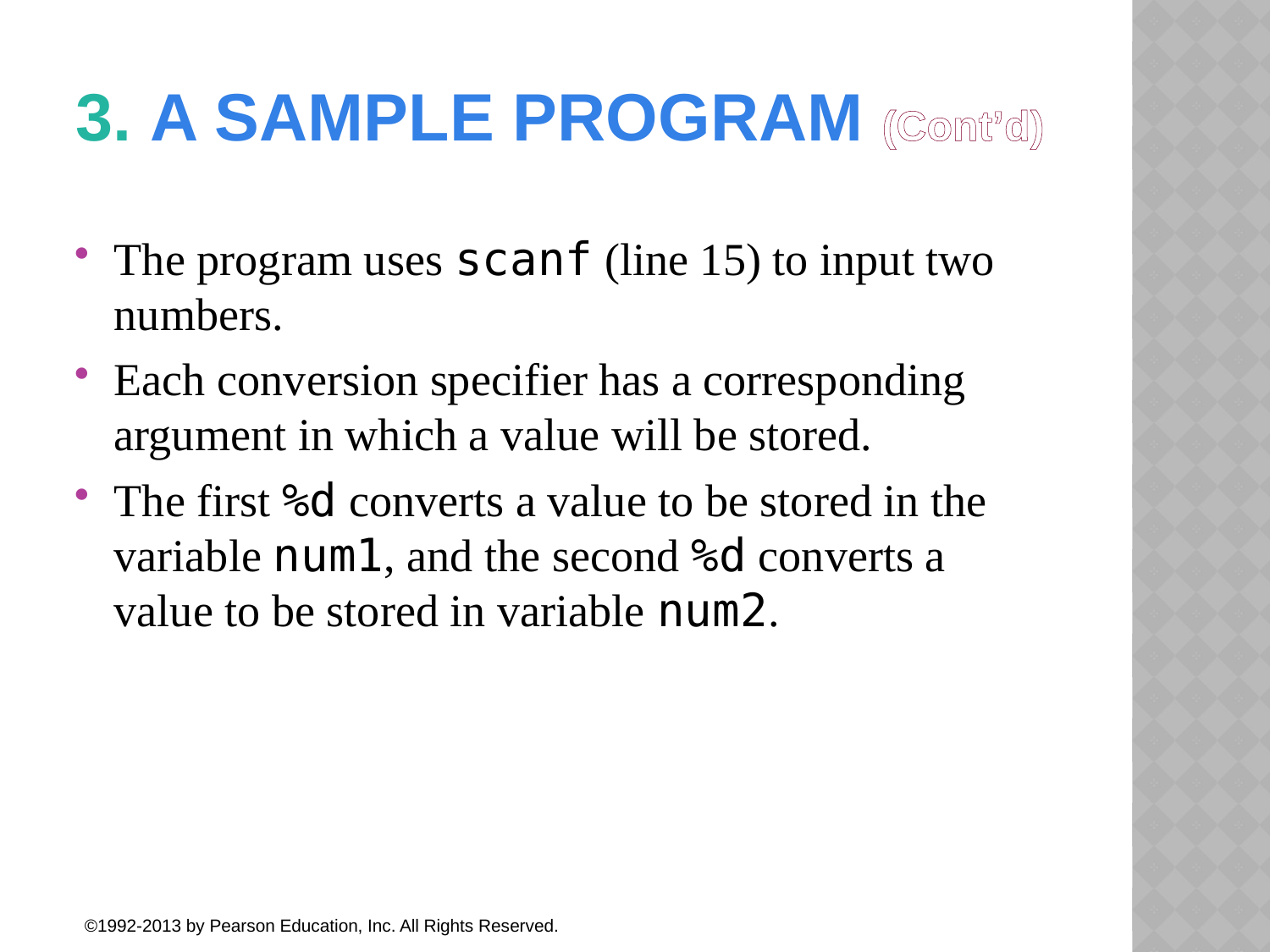

3. A SAMPLE PROGRAM (Cont’d)
The program uses scanf (line 15) to input two numbers.
Each conversion specifier has a corresponding argument in which a value will be stored.
The first %d converts a value to be stored in the variable num1, and the second %d converts a value to be stored in variable num2.
©1992-2013 by Pearson Education, Inc. All Rights Reserved.